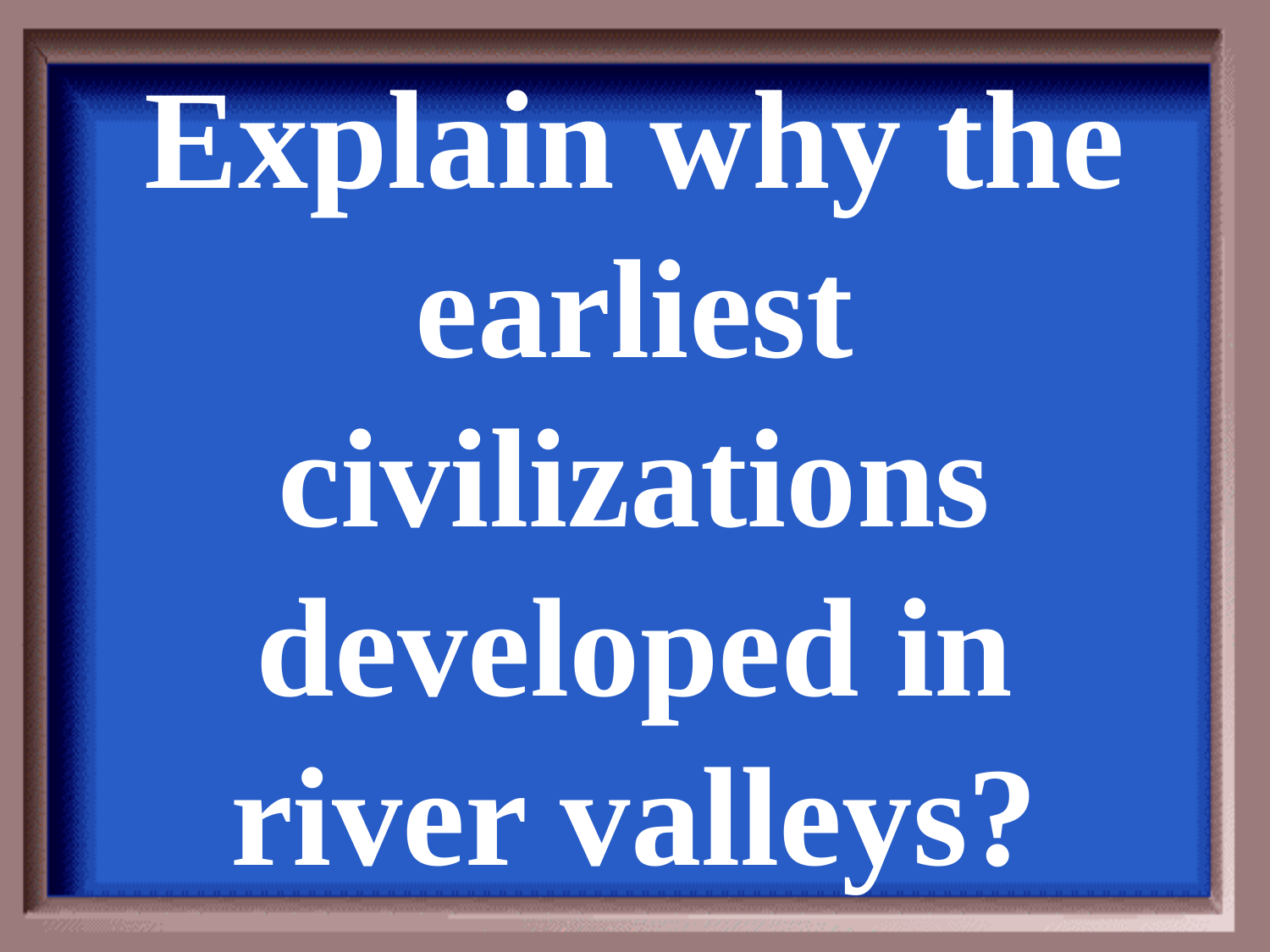

Explain why the earliest civilizations developed in river valleys?